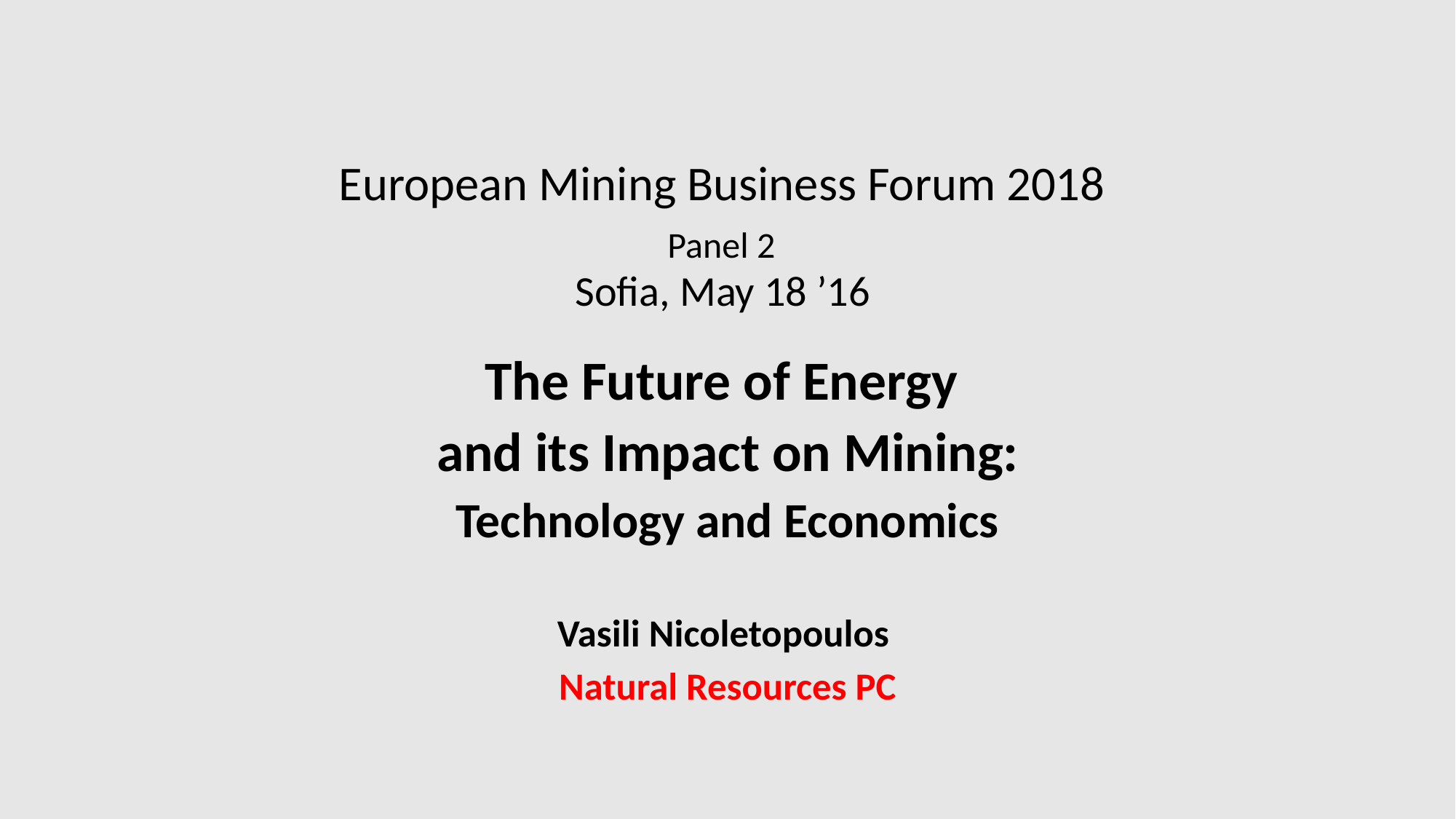

# European Mining Business Forum 2018 Panel 2 Sofia, May 18 ’16
The Future of Energy
and its Impact on Mining:
Technology and Economics

Vasili Nicoletopoulos
Natural Resources PC